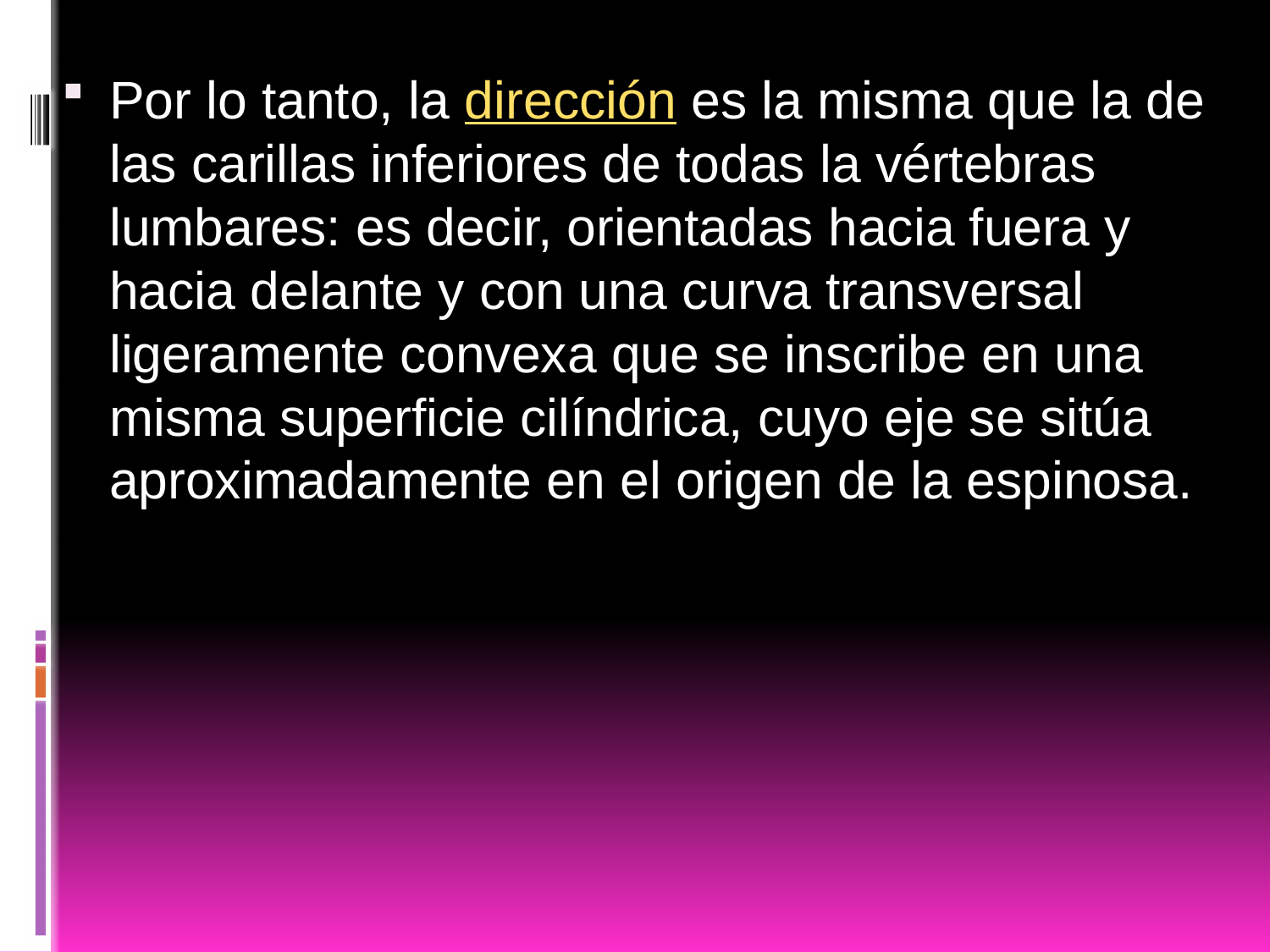

Por lo tanto, la dirección es la misma que la de las carillas inferiores de todas la vértebras lumbares: es decir, orientadas hacia fuera y hacia delante y con una curva transversal ligeramente convexa que se inscribe en una misma superficie cilíndrica, cuyo eje se sitúa aproximadamente en el origen de la espinosa.